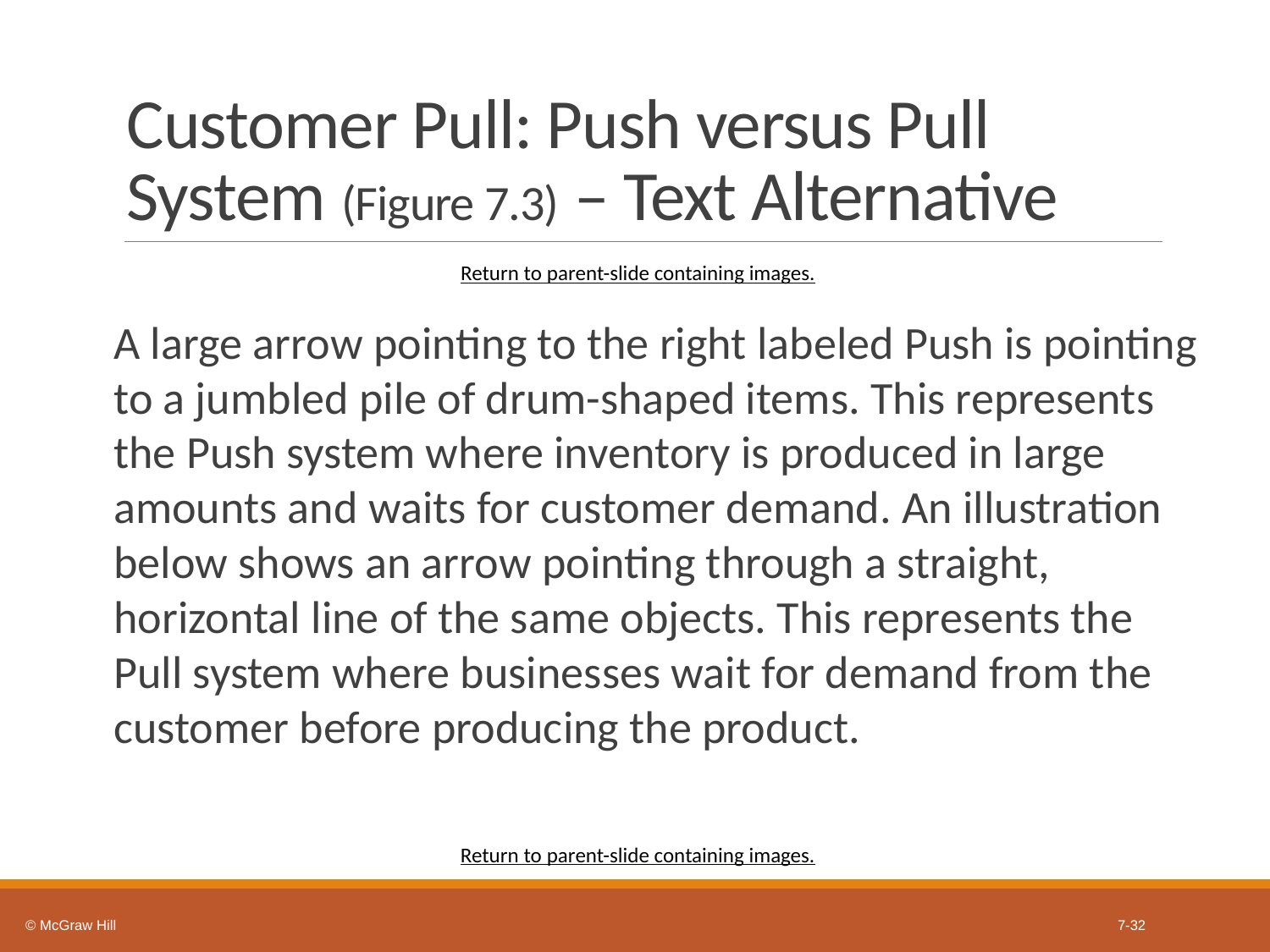

# Customer Pull: Push versus Pull System (Figure 7.3) – Text Alternative
Return to parent-slide containing images.
A large arrow pointing to the right labeled Push is pointing to a jumbled pile of drum-shaped items. This represents the Push system where inventory is produced in large amounts and waits for customer demand. An illustration below shows an arrow pointing through a straight, horizontal line of the same objects. This represents the Pull system where businesses wait for demand from the customer before producing the product.
Return to parent-slide containing images.